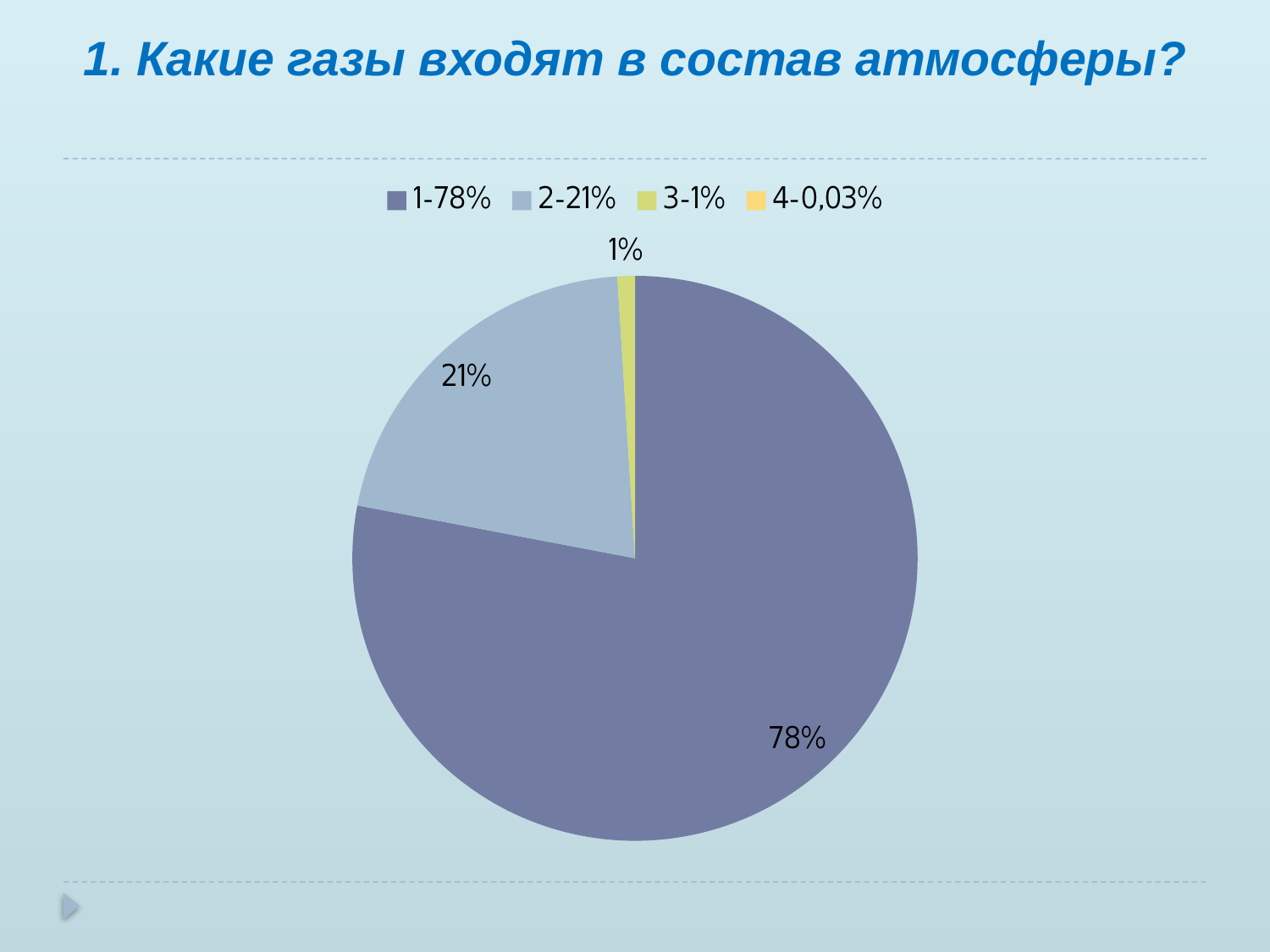

# 1. Какие газы входят в состав атмосферы?

### Chart:

| Category | Продажи |
|---|---|
| 1-78% | 0.78 |
| 2-21% | 0.2100000000000002 |
| 3-1% | 0.010000000000000005 |
| 4-0,03% | 0.0 |